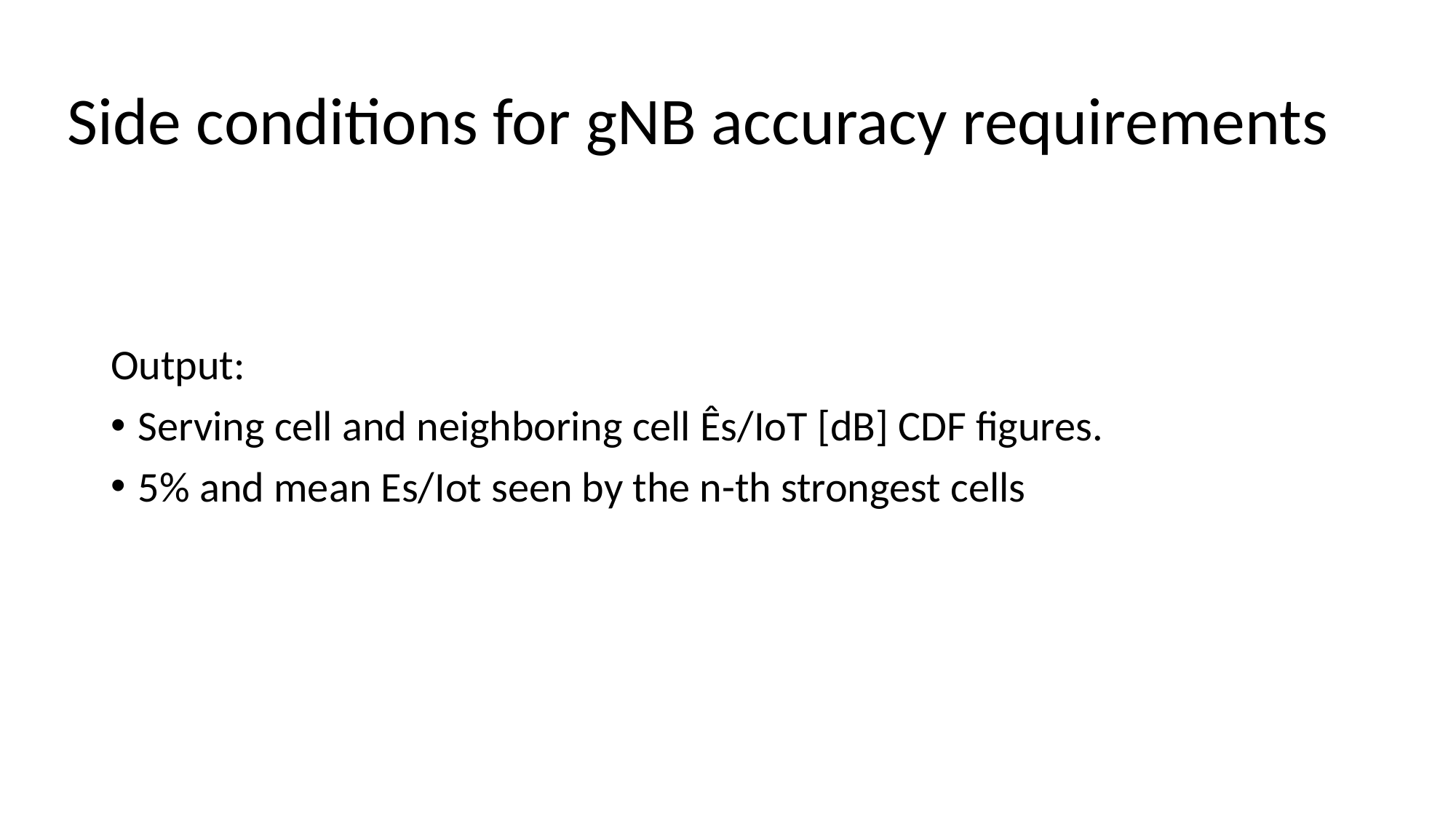

# Side conditions for gNB accuracy requirements

Output:
Serving cell and neighboring cell Ês/IoT [dB] CDF figures.
5% and mean Es/Iot seen by the n-th strongest cells